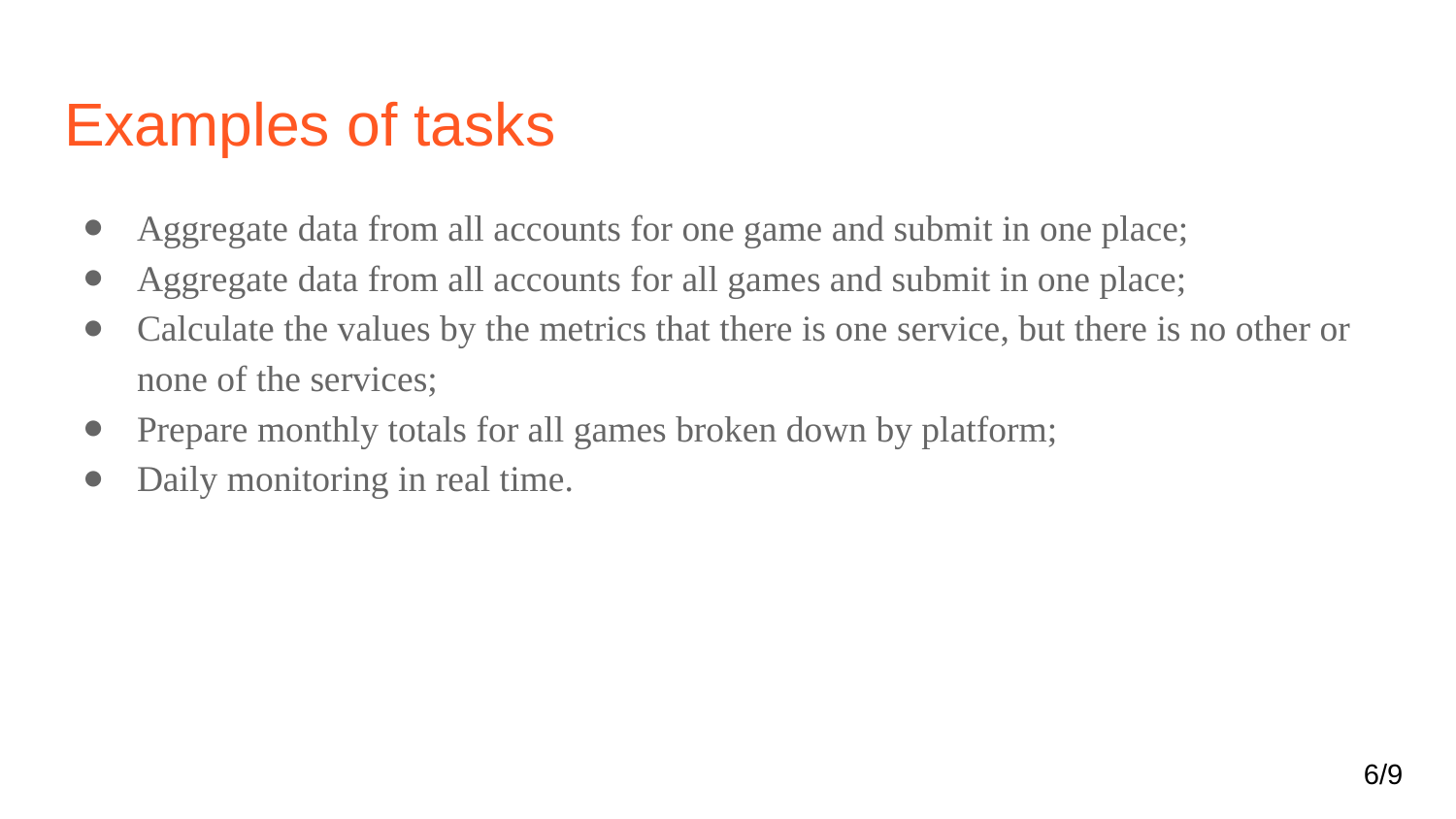

# Examples of tasks

Aggregate data from all accounts for one game and submit in one place;
Aggregate data from all accounts for all games and submit in one place;
Calculate the values by the metrics that there is one service, but there is no other or none of the services;
Prepare monthly totals for all games broken down by platform;
Daily monitoring in real time.
6/9